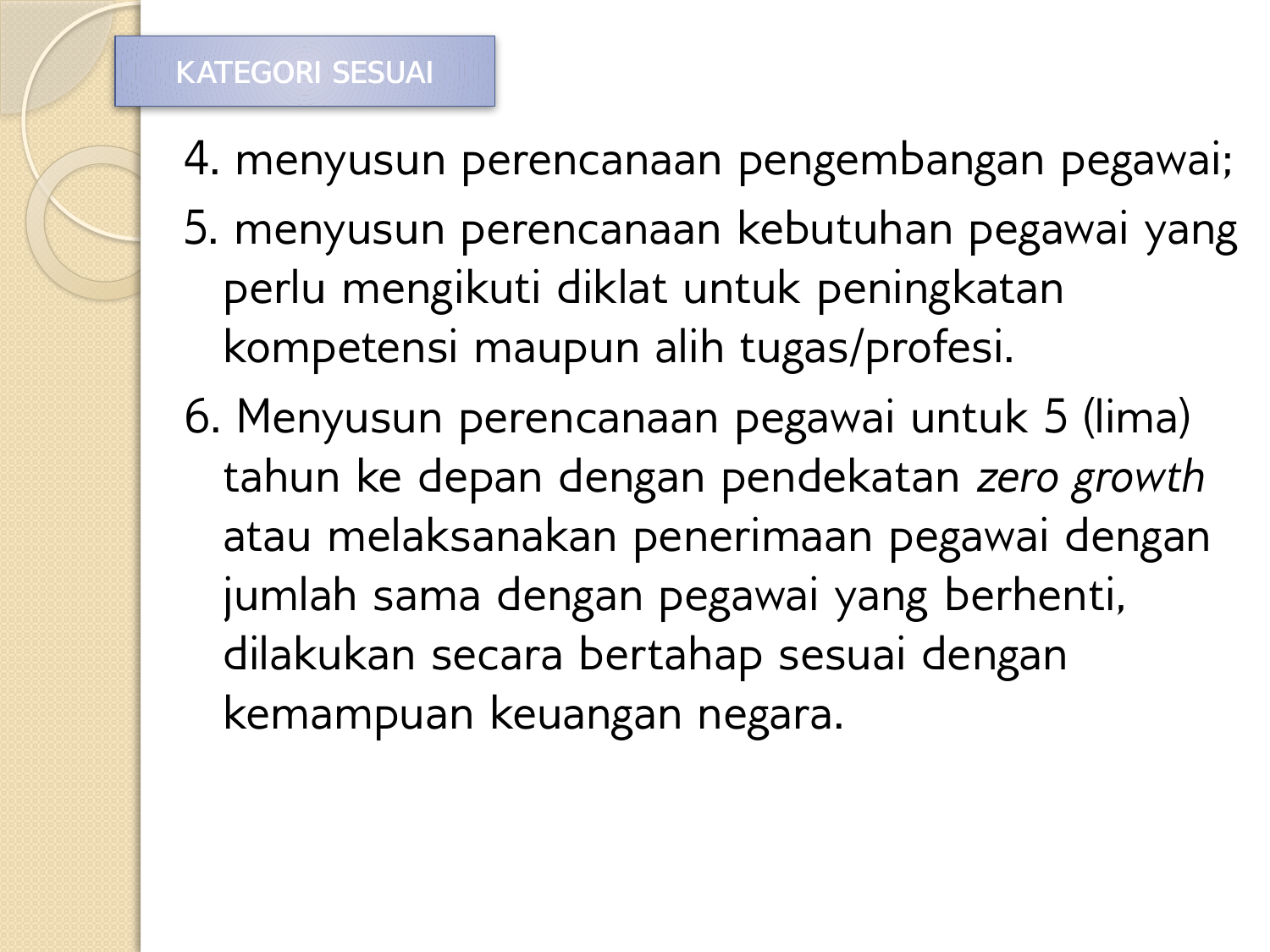

KATEGORI SESUAI
4. menyusun perencanaan pengembangan pegawai;
5. menyusun perencanaan kebutuhan pegawai yang perlu mengikuti diklat untuk peningkatan kompetensi maupun alih tugas/profesi.
6. Menyusun perencanaan pegawai untuk 5 (lima) tahun ke depan dengan pendekatan zero growth atau melaksanakan penerimaan pegawai dengan jumlah sama dengan pegawai yang berhenti, dilakukan secara bertahap sesuai dengan kemampuan keuangan negara.